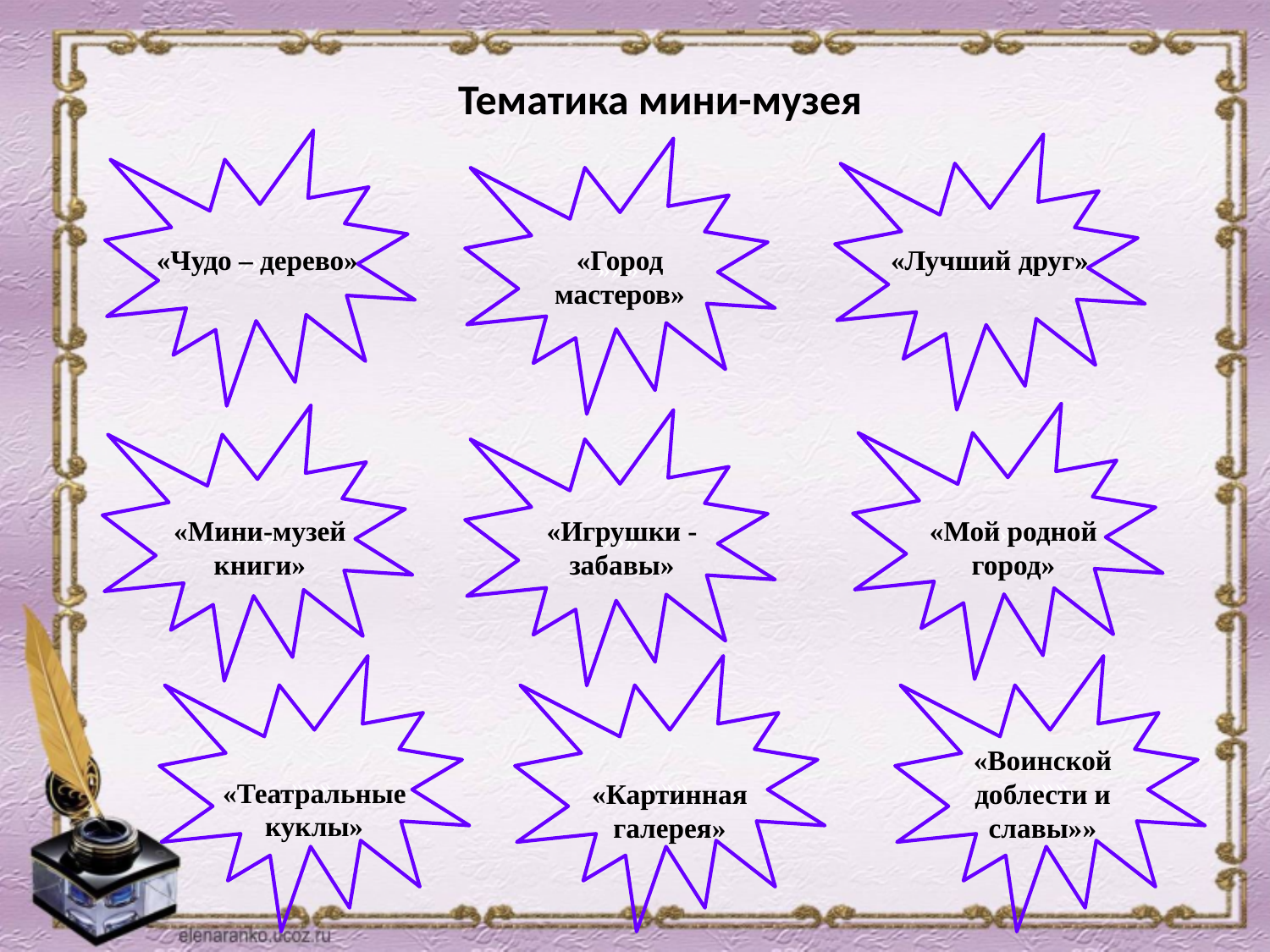

Тематика мини-музея
»»»
»»»
»»»
«Чудо – дерево»
«Город мастеров»
«Лучший друг»
»»»
»»»
»»»
«Мини-музей книги»
«Игрушки - забавы»
«Мой родной город»
»»»
»»»
»»»
«Воинской доблести и славы»»
«Театральные куклы»
«Картинная галерея»